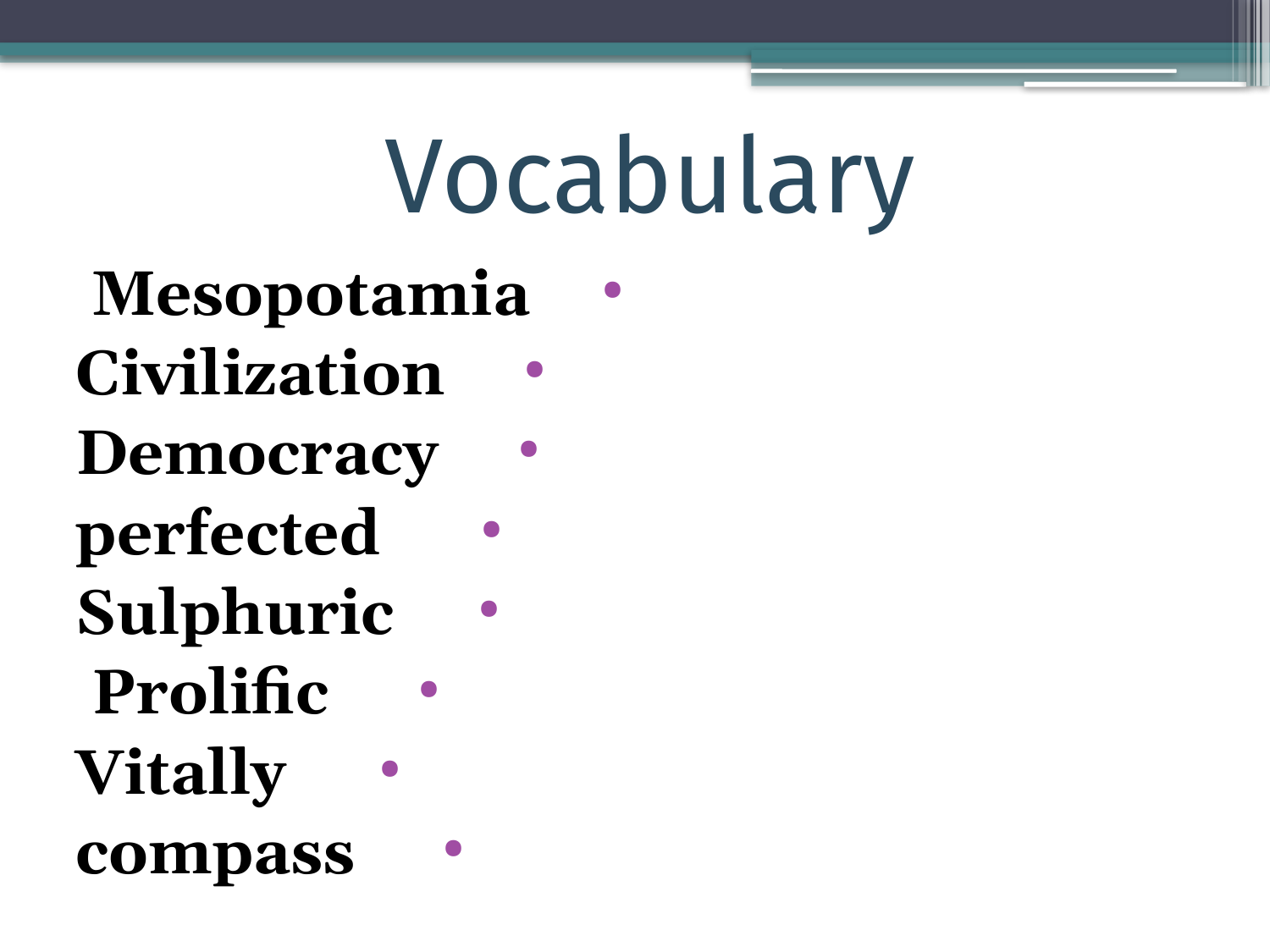

# Vocabulary
Mesopotamia
Civilization
Democracy
 perfected
Sulphuric
Prolific
Vitally
compass